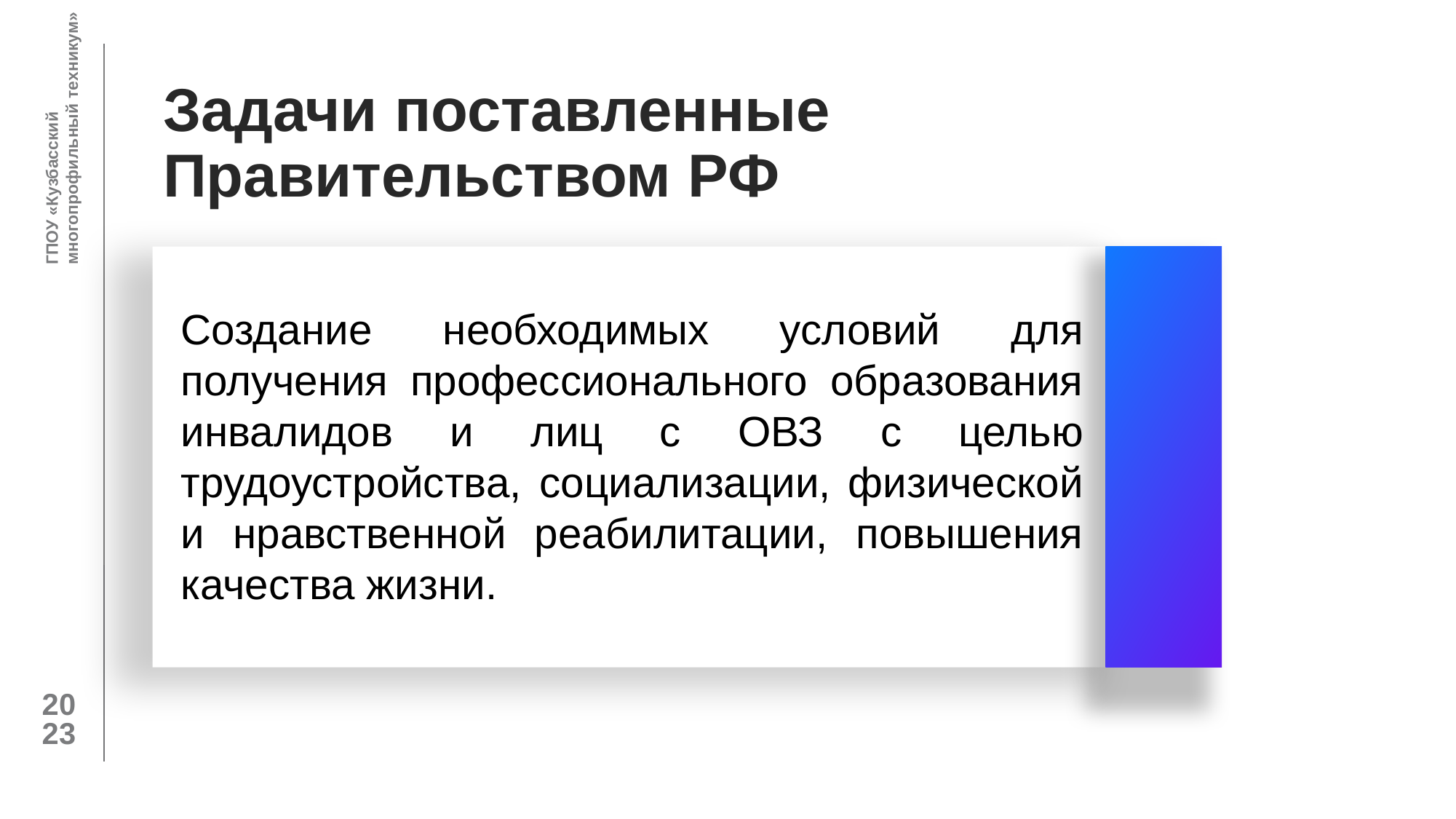

ГПОУ «Кузбасский
многопрофильный техникум»
2023
Задачи поставленные Правительством РФ

Создание необходимых условий для получения профессионального образования инвалидов и лиц с ОВЗ с целью трудоустройства, социализации, физической и нравственной реабилитации, повышения качества жизни.